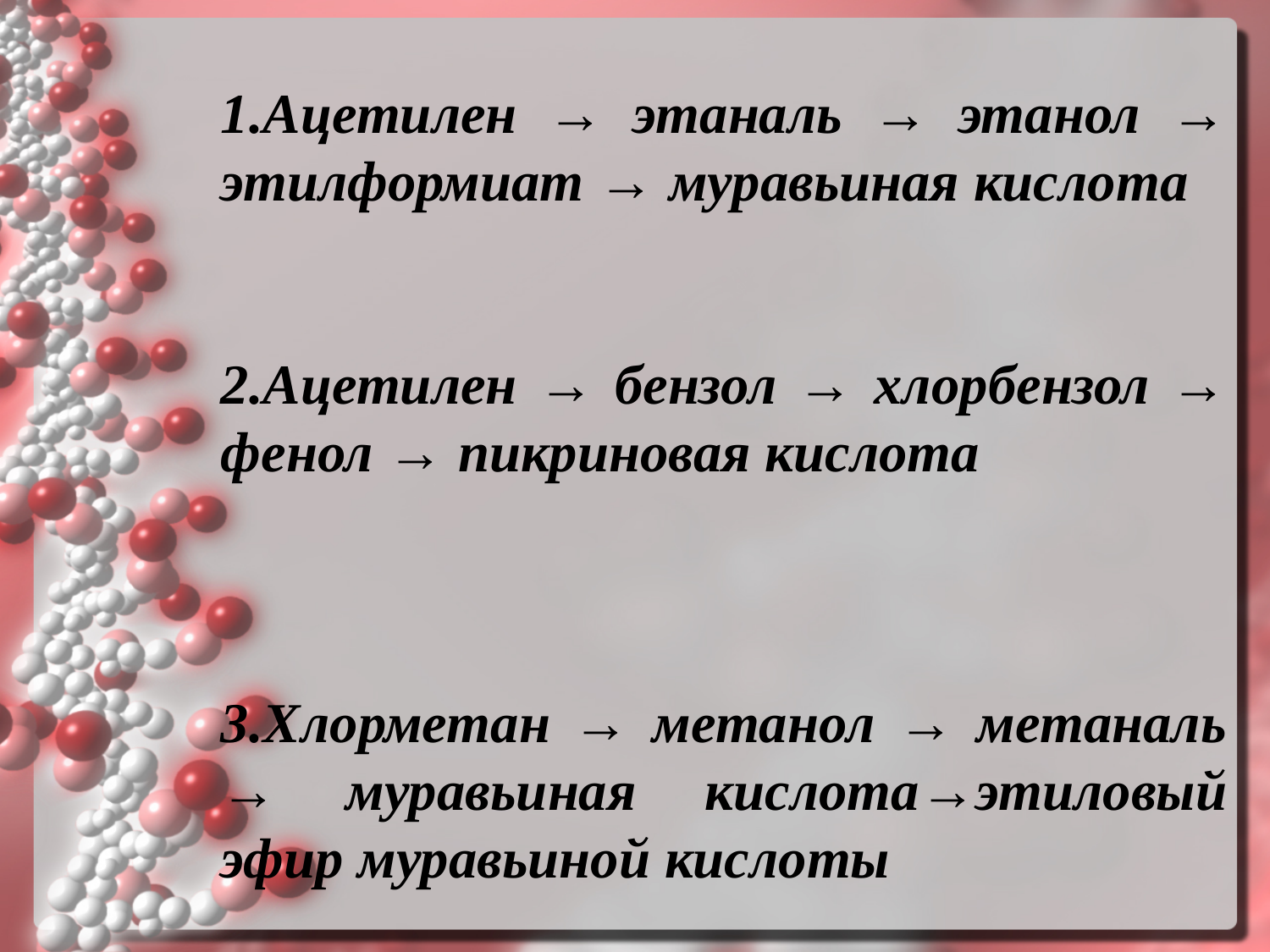

1.Ацетилен → этаналь → этанол → этилформиат → муравьиная кислота

2.Ацетилен → бензол → хлорбензол → фенол → пикриновая кислота

3.Хлорметан → метанол → метаналь → муравьиная кислота→этиловый эфир муравьиной кислоты
#